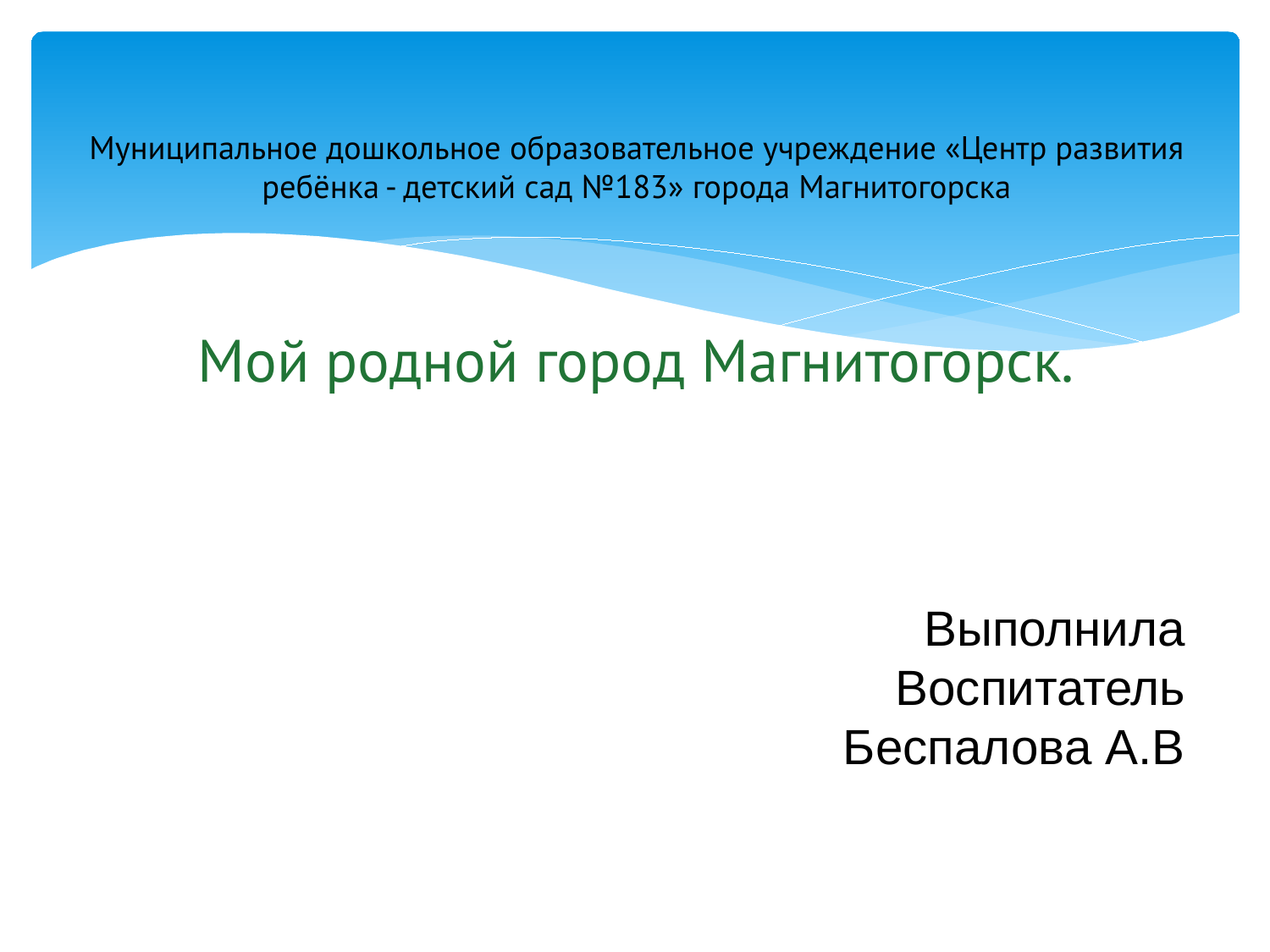

# Муниципальное дошкольное образовательное учреждение «Центр развития ребёнка - детский сад №183» города Магнитогорска Мой родной город Магнитогорск.
Выполнила
Воспитатель
Беспалова А.В